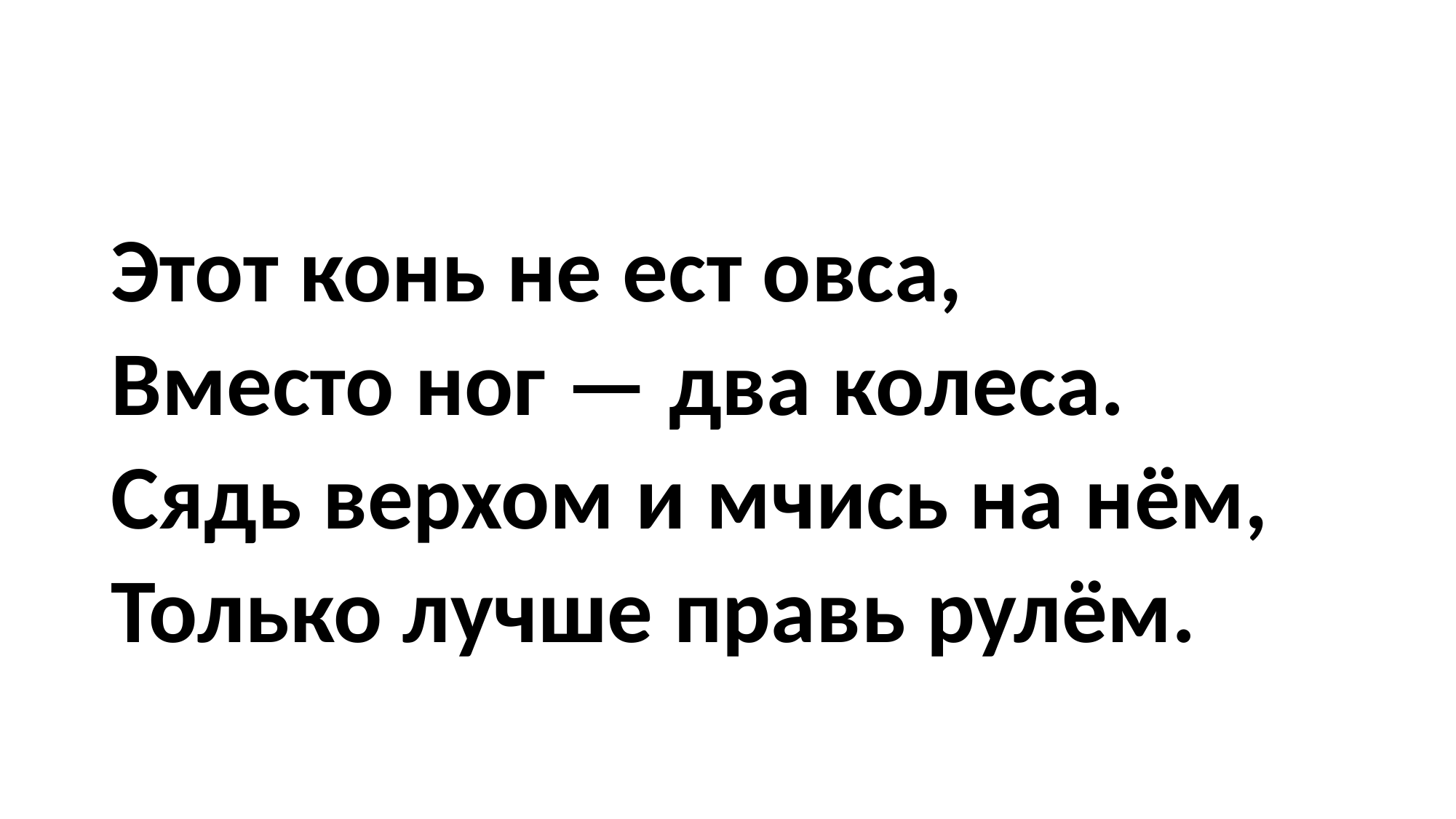

#
Этот конь не ест овса,
Вместо ног — два колеса.
Сядь верхом и мчись на нём,
Только лучше правь рулём.